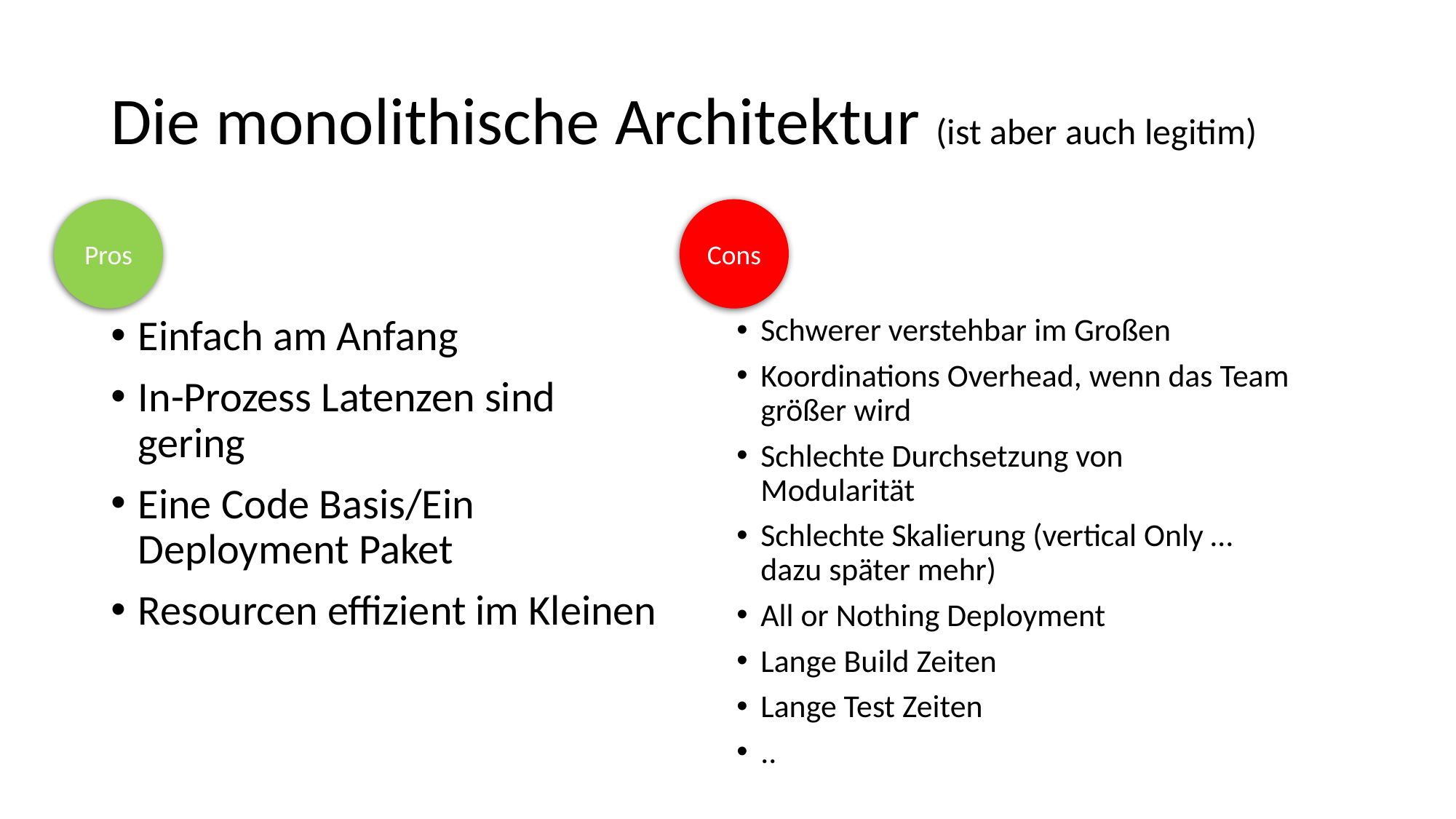

# Die monolithische Architektur (ist aber auch legitim)
Cons
Pros
Schwerer verstehbar im Großen
Koordinations Overhead, wenn das Team größer wird
Schlechte Durchsetzung von
Modularität
Schlechte Skalierung (vertical Only … dazu später mehr)
All or Nothing Deployment
Lange Build Zeiten
Lange Test Zeiten
..
Einfach am Anfang
In-Prozess Latenzen sind gering
Eine Code Basis/Ein Deployment Paket
Resourcen effizient im Kleinen